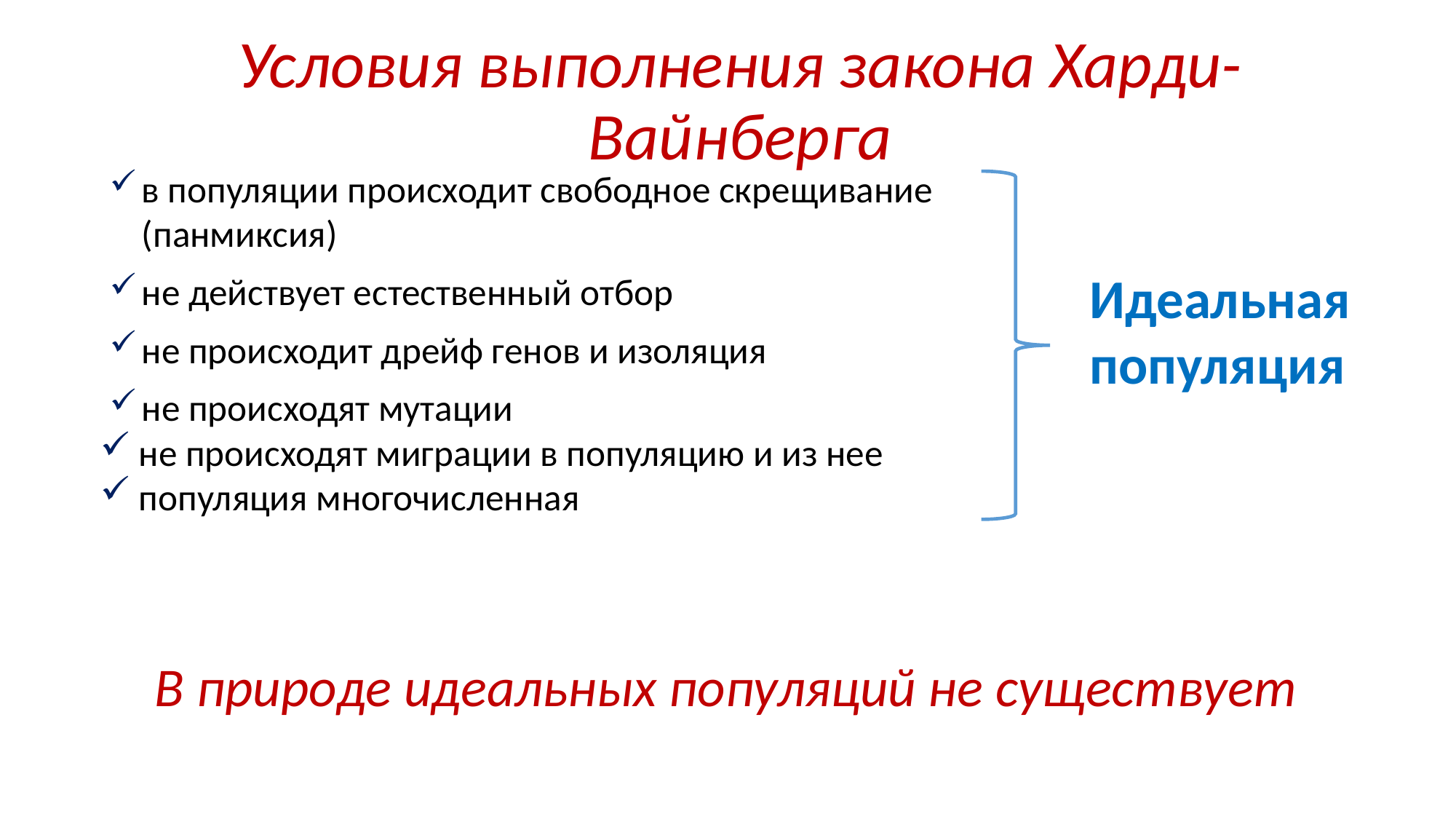

Условия выполнения закона Харди-Вайнберга
в популяции происходит свободное скрещивание (панмиксия)
не действует естественный отбор
не происходит дрейф генов и изоляция
не происходят мутации
 не происходят миграции в популяцию и из нее
 популяция многочисленная

Идеальная популяция
В природе идеальных популяций не существует